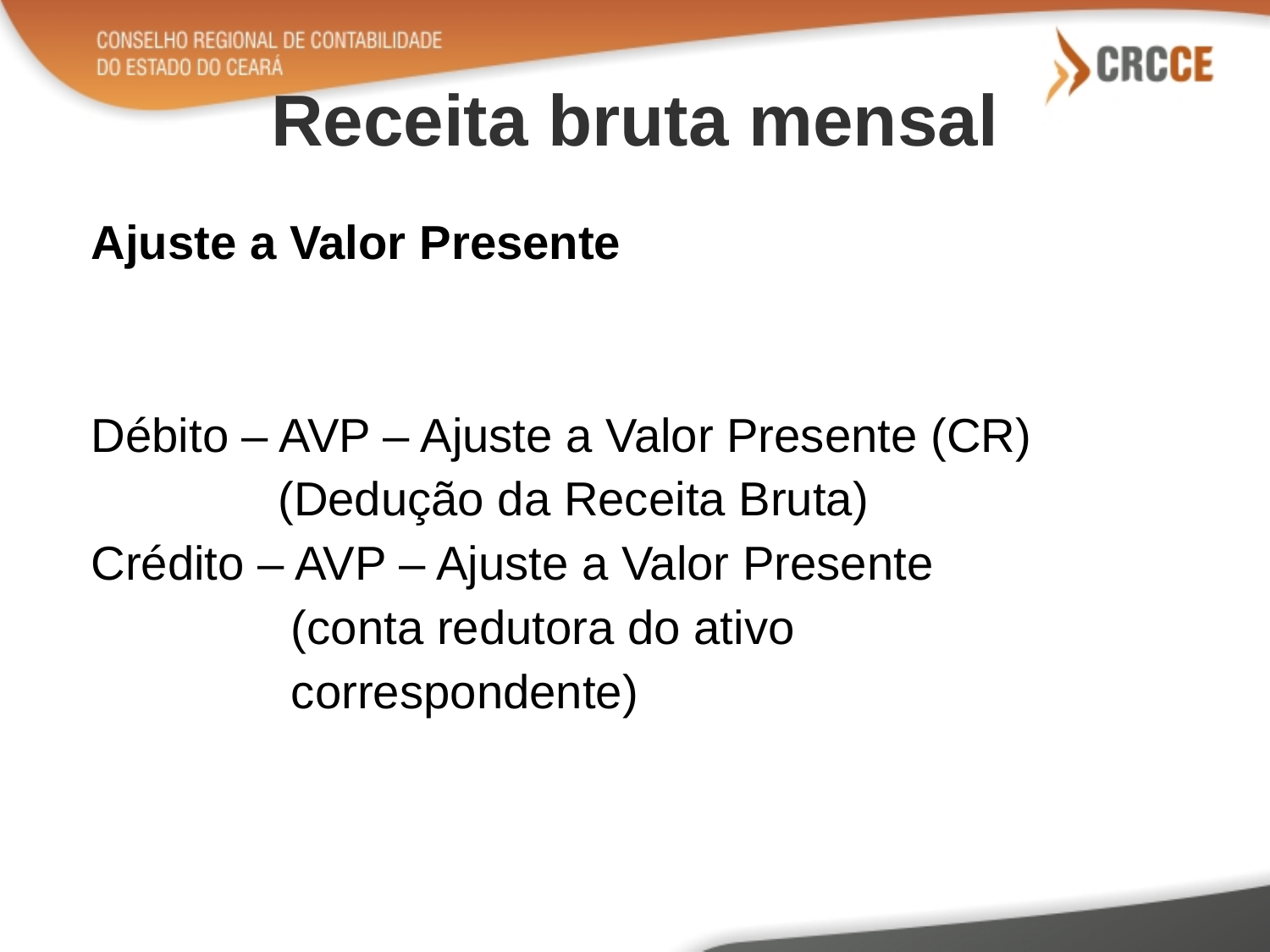

# Receita bruta mensal
Ajuste a Valor Presente

Débito – AVP – Ajuste a Valor Presente (CR)
              (Dedução da Receita Bruta)
Crédito – AVP – Ajuste a Valor Presente
               (conta redutora do ativo
               correspondente)